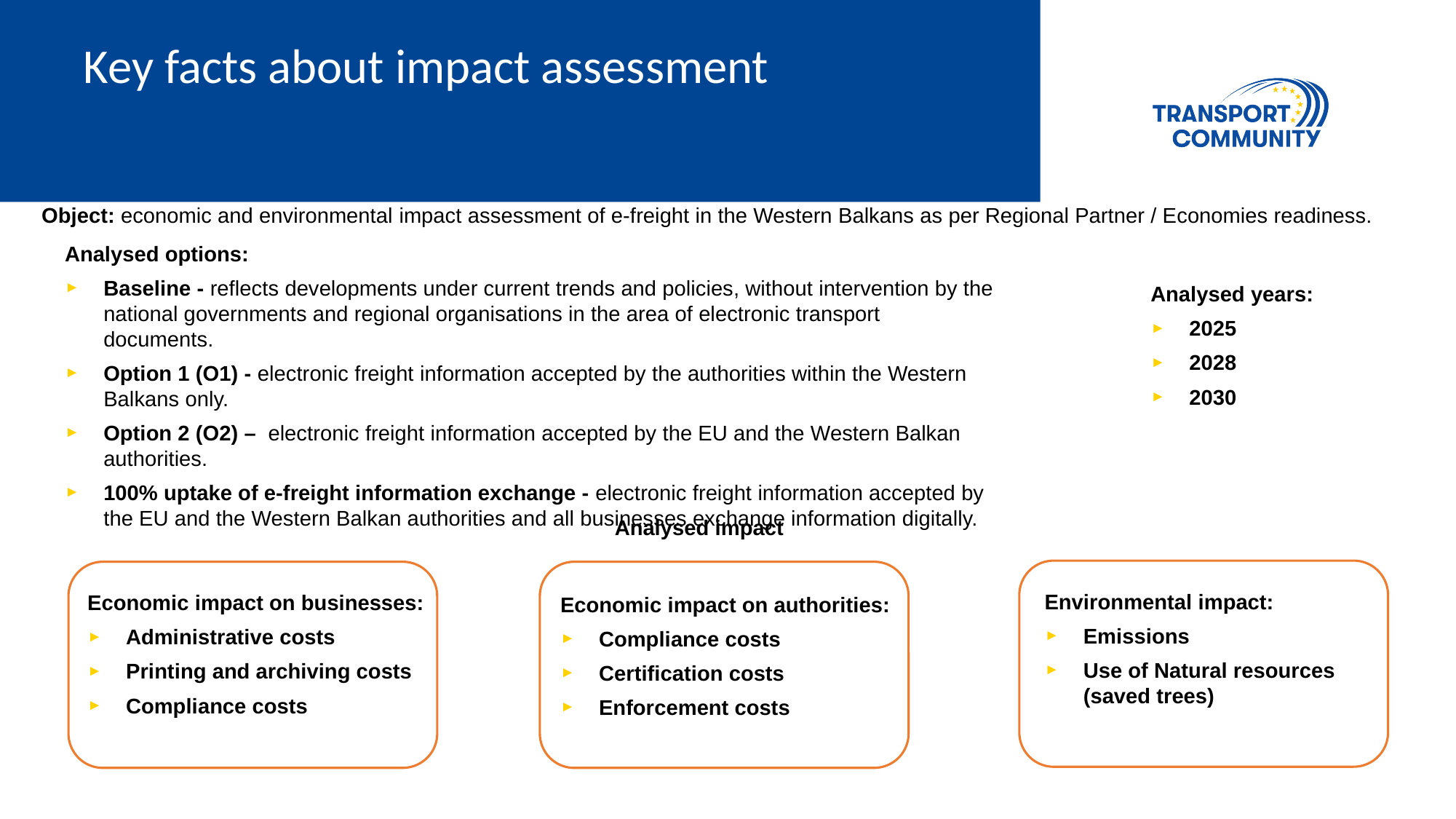

# Key facts about impact assessment
Object: economic and environmental impact assessment of e-freight in the Western Balkans as per Regional Partner / Economies readiness.
Analysed options:
Baseline - reflects developments under current trends and policies, without intervention by the national governments and regional organisations in the area of electronic transport documents.
Option 1 (O1) - electronic freight information accepted by the authorities within the Western Balkans only.
Option 2 (O2) –  electronic freight information accepted by the EU and the Western Balkan authorities.
100% uptake of e-freight information exchange - electronic freight information accepted by the EU and the Western Balkan authorities and all businesses exchange information digitally.
Analysed years:
2025
2028
2030
Analysed impact

Environmental impact:
Emissions
Use of Natural resources (saved trees)

Economic impact on businesses:
Administrative costs
Printing and archiving costs
Compliance costs

Economic impact on authorities:
Compliance costs
Certification costs
Enforcement costs